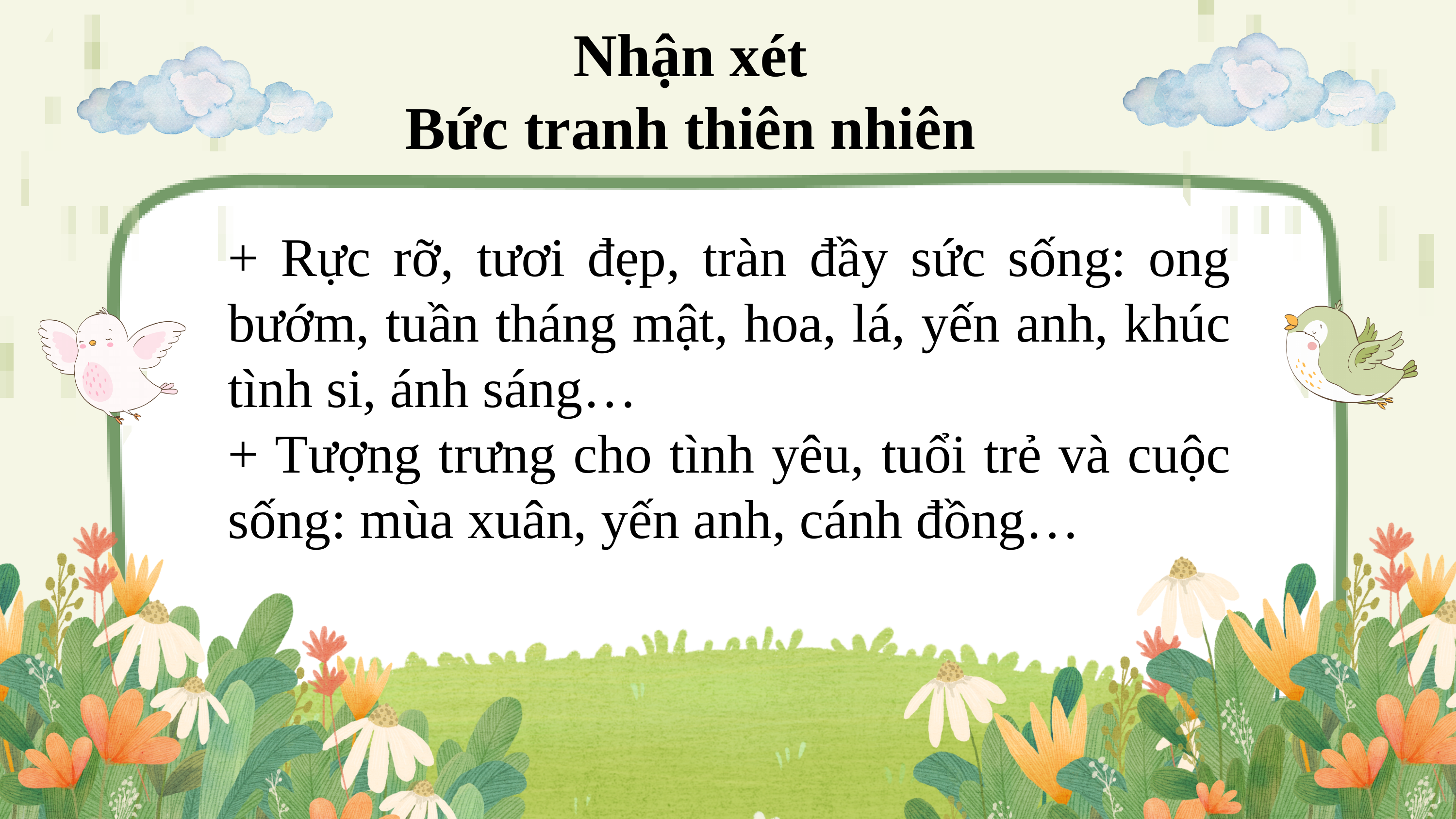

Nhận xét
Bức tranh thiên nhiên

+ Rực rỡ, tươi đẹp, tràn đầy sức sống: ong bướm, tuần tháng mật, hoa, lá, yến anh, khúc tình si, ánh sáng…
+ Tượng trưng cho tình yêu, tuổi trẻ và cuộc sống: mùa xuân, yến anh, cánh đồng…